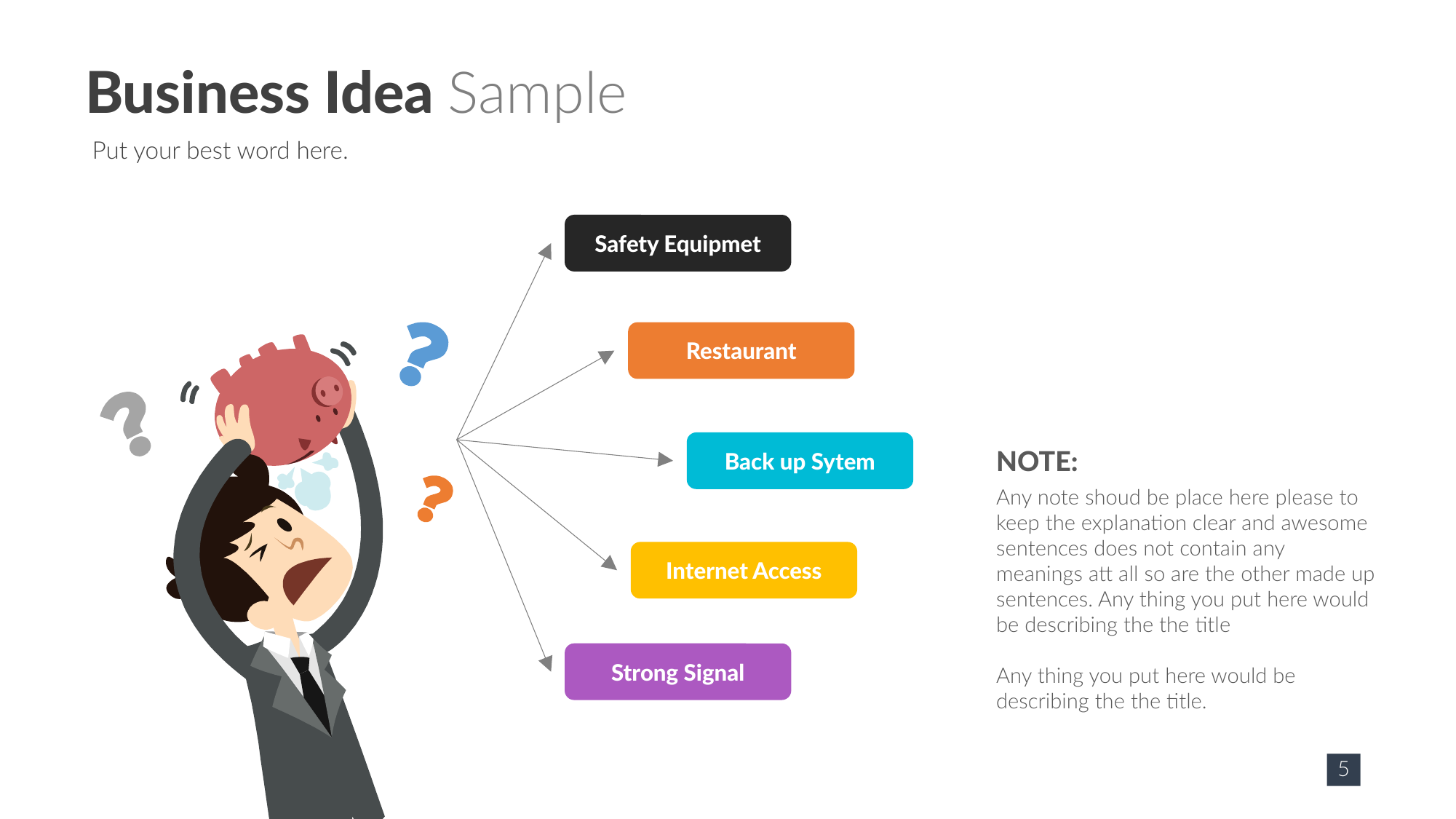

Business Idea Sample
Put your best word here.
Safety Equipmet

Restaurant
Back up Sytem
NOTE:
Any note shoud be place here please to keep the explanation clear and awesome sentences does not contain any meanings att all so are the other made up sentences. Any thing you put here would be describing the the title

Any thing you put here would be describing the the title.
Internet Access
Strong Signal
5